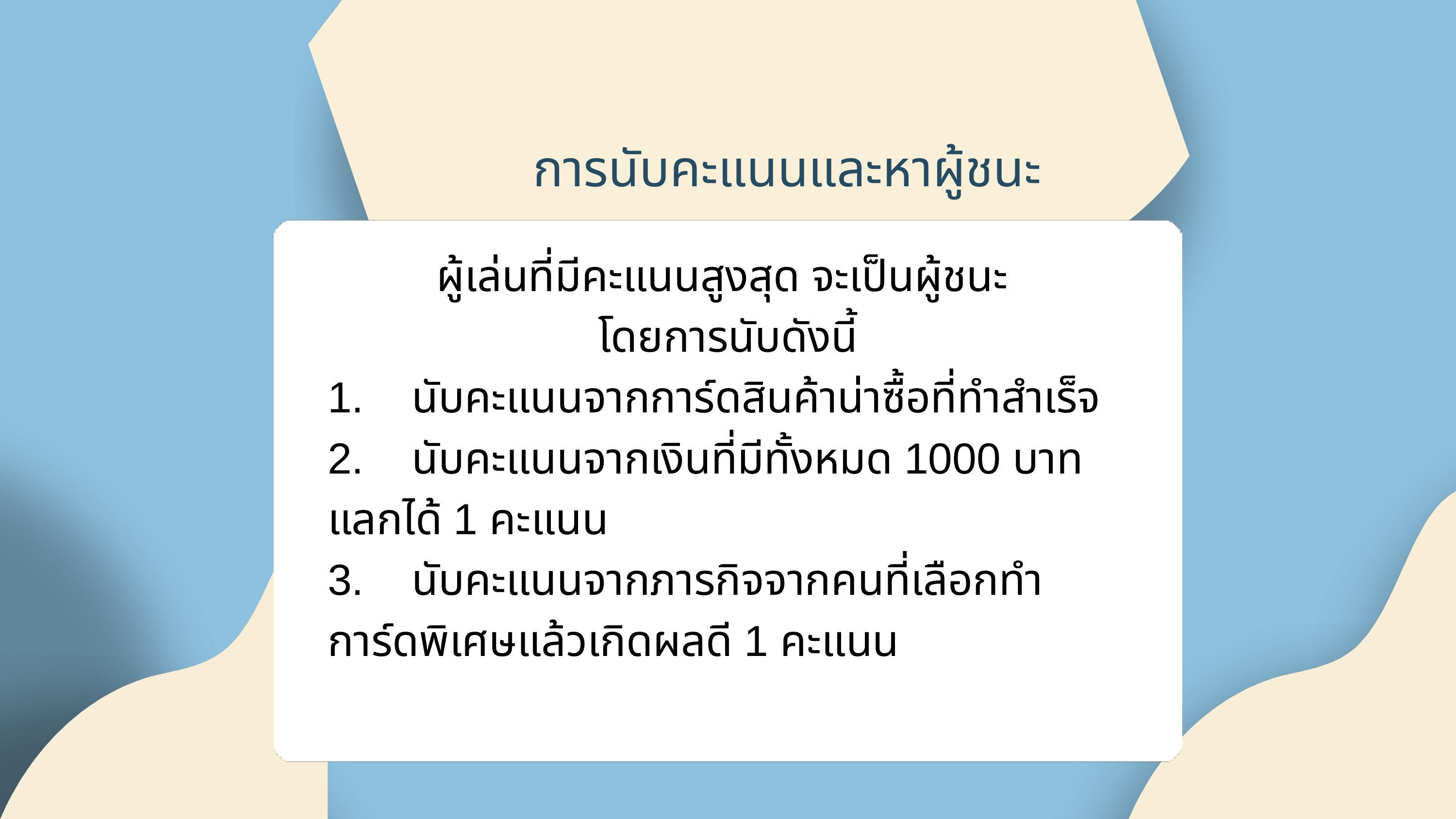

การนับคะแนนและหาผู้ชนะ

ผู้เล่นที่มีคะแนนสูงสุด จะเป็นผู้ชนะ
โดยการนับดังนี้
1.    นับคะแนนจากการ์ดสินค้าน่าซื้อที่ทำสำเร็จ
2.    นับคะแนนจากเงินที่มีทั้งหมด 1000 บาท แลกได้ 1 คะแนน
3.    นับคะแนนจากภารกิจจากคนที่เลือกทำการ์ดพิเศษแล้วเกิดผลดี 1 คะแนน